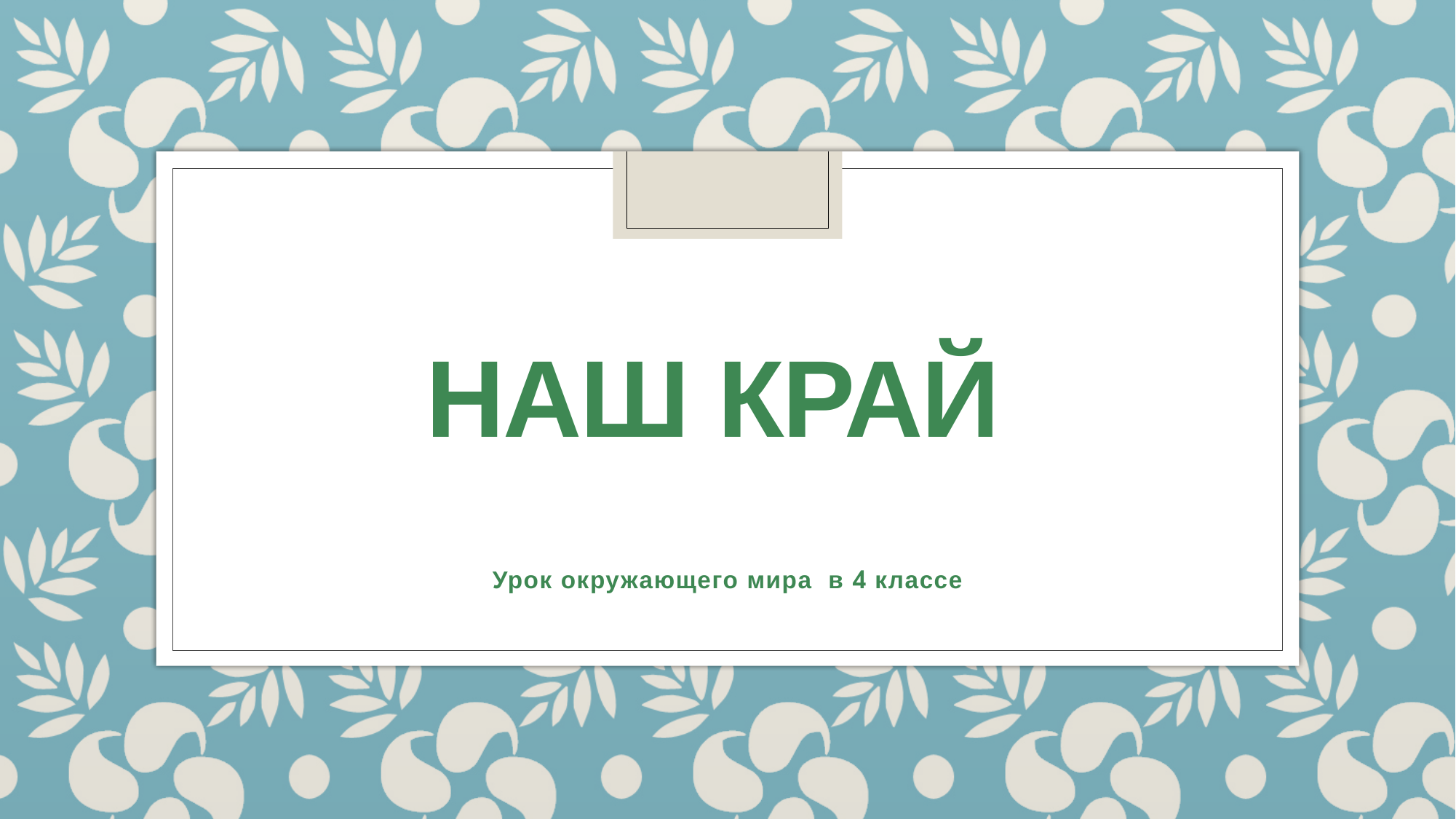

# Наш край
Урок окружающего мира  в 4 классе